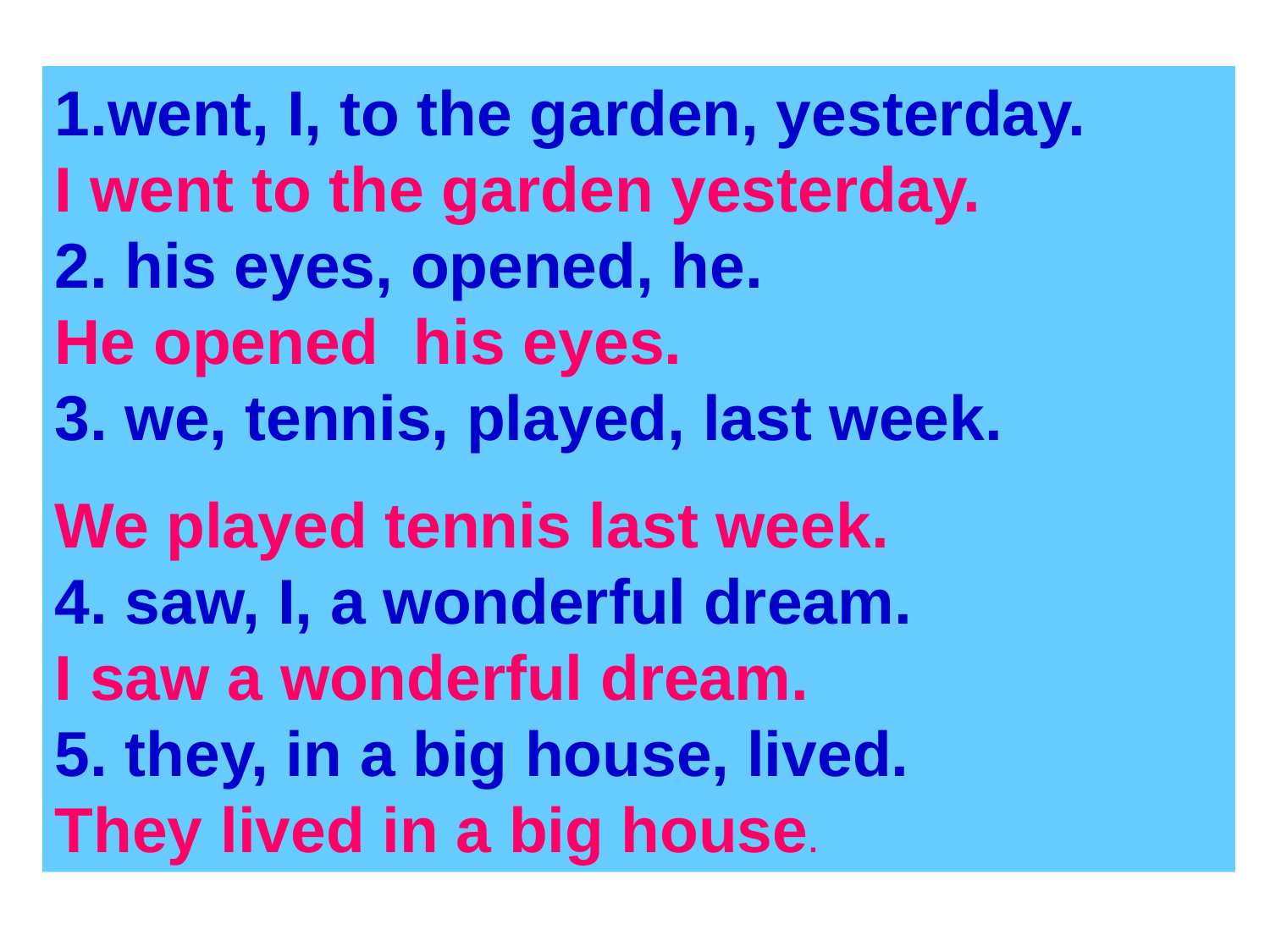

#
went, I, to the garden, yesterday.
I went to the garden yesterday.
2. his eyes, opened, he.
He opened  his eyes.
3. we, tennis, played, last week.
We played tennis last week.
4. saw, I, a wonderful dream.
I saw a wonderful dream.
5. they, in a big house, lived.
They lived in a big house.